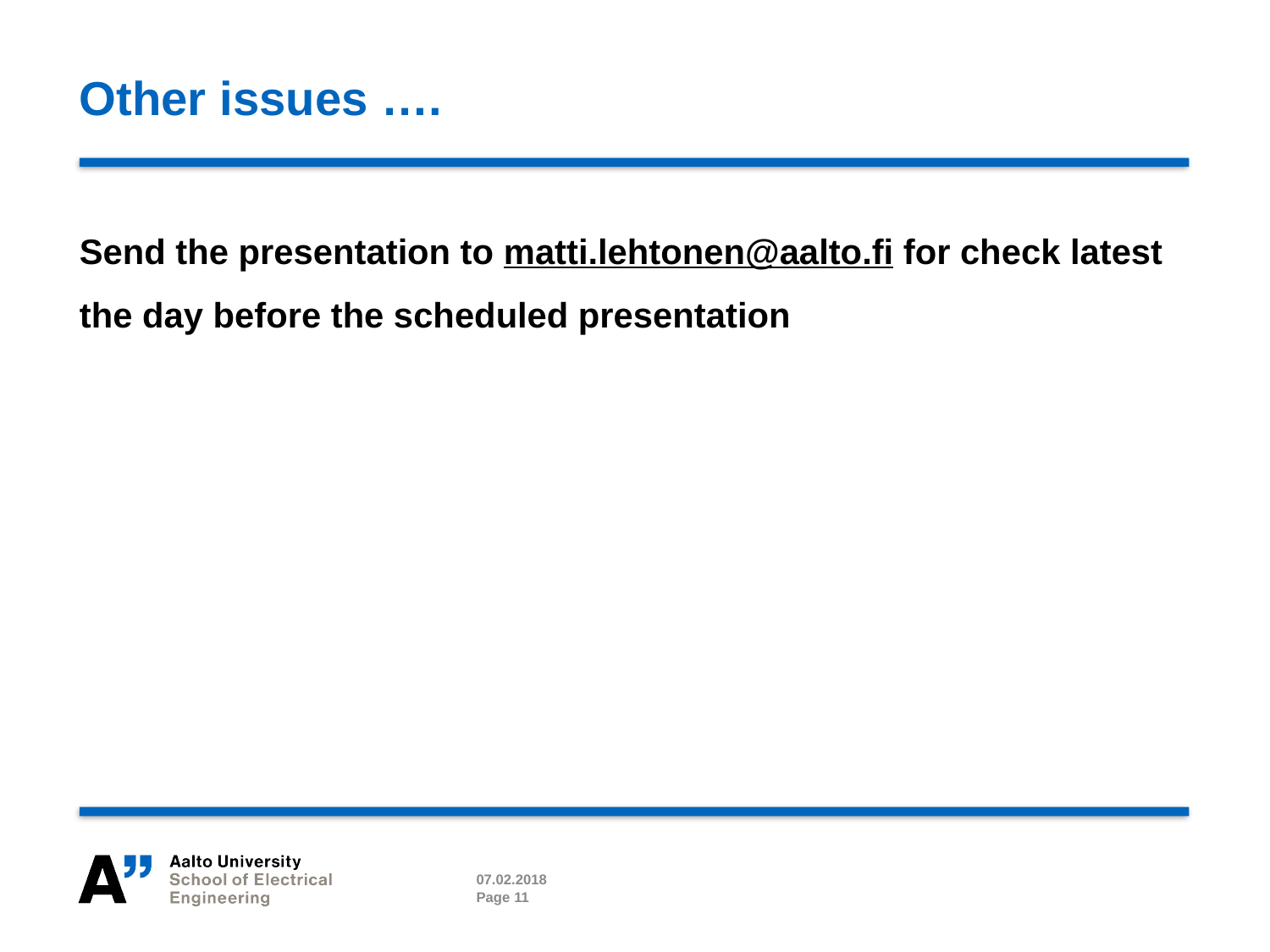

# Other issues ….
Send the presentation to matti.lehtonen@aalto.fi for check latest the day before the scheduled presentation

07.02.2018
Page 11